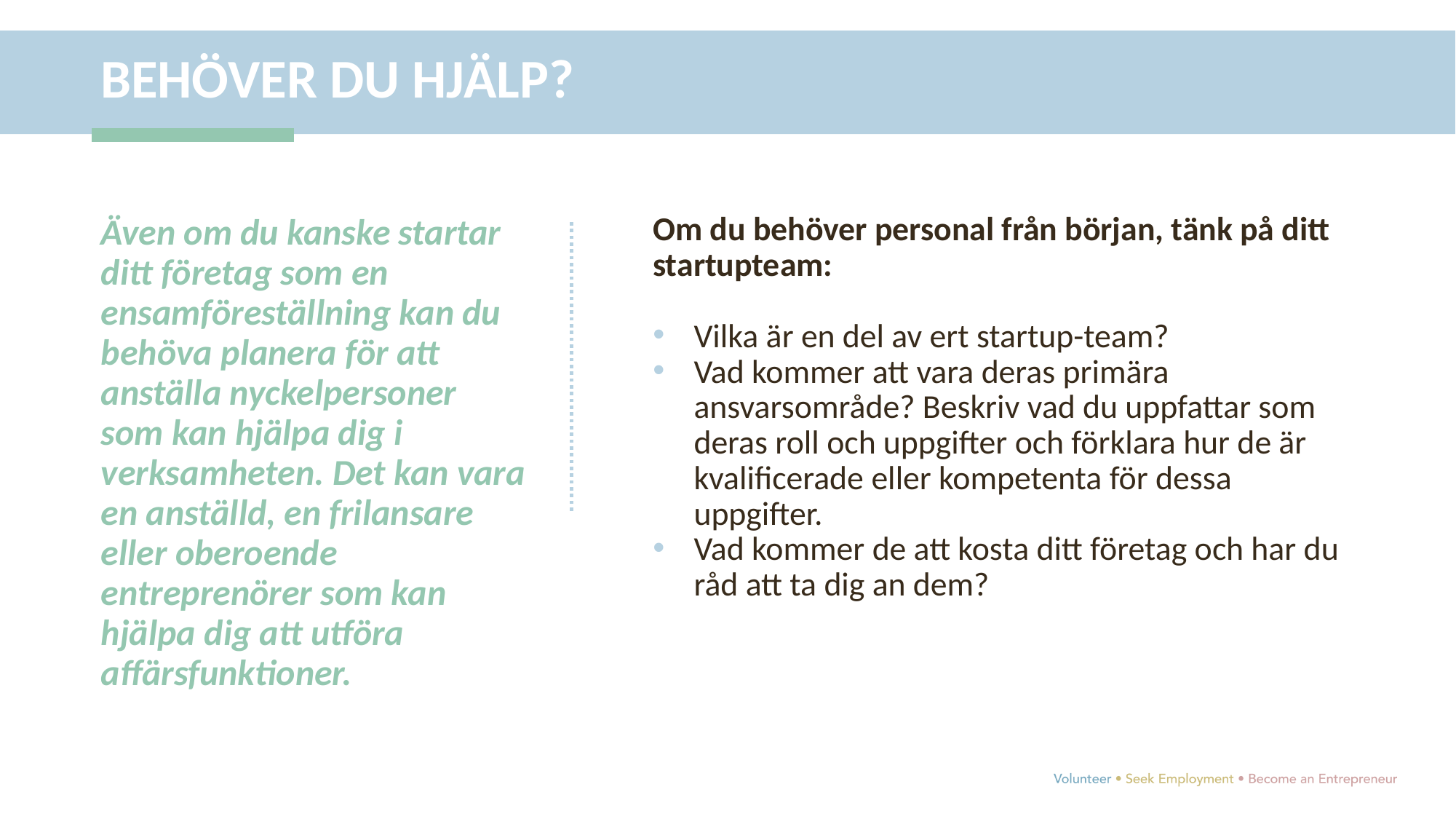

BEHÖVER DU HJÄLP?
Även om du kanske startar ditt företag som en ensamföreställning kan du behöva planera för att anställa nyckelpersoner som kan hjälpa dig i verksamheten. Det kan vara en anställd, en frilansare eller oberoende entreprenörer som kan hjälpa dig att utföra affärsfunktioner.

Om du behöver personal från början, tänk på ditt startupteam:

Vilka är en del av ert startup-team?
Vad kommer att vara deras primära ansvarsområde? Beskriv vad du uppfattar som deras roll och uppgifter och förklara hur de är kvalificerade eller kompetenta för dessa uppgifter.
Vad kommer de att kosta ditt företag och har du råd att ta dig an dem?